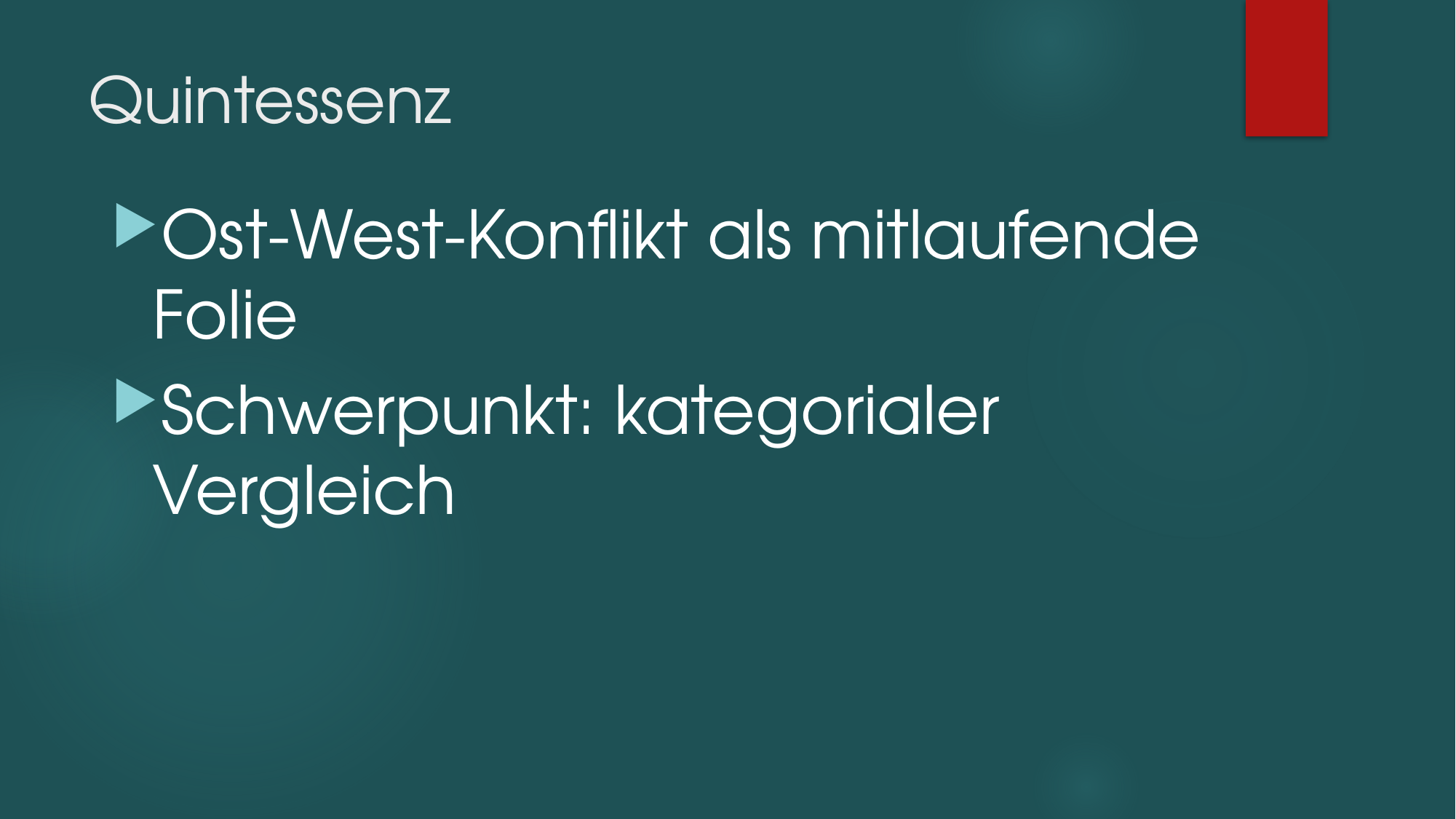

# Quintessenz
Ost-West-Konflikt als mitlaufende Folie
Schwerpunkt: kategorialer Vergleich